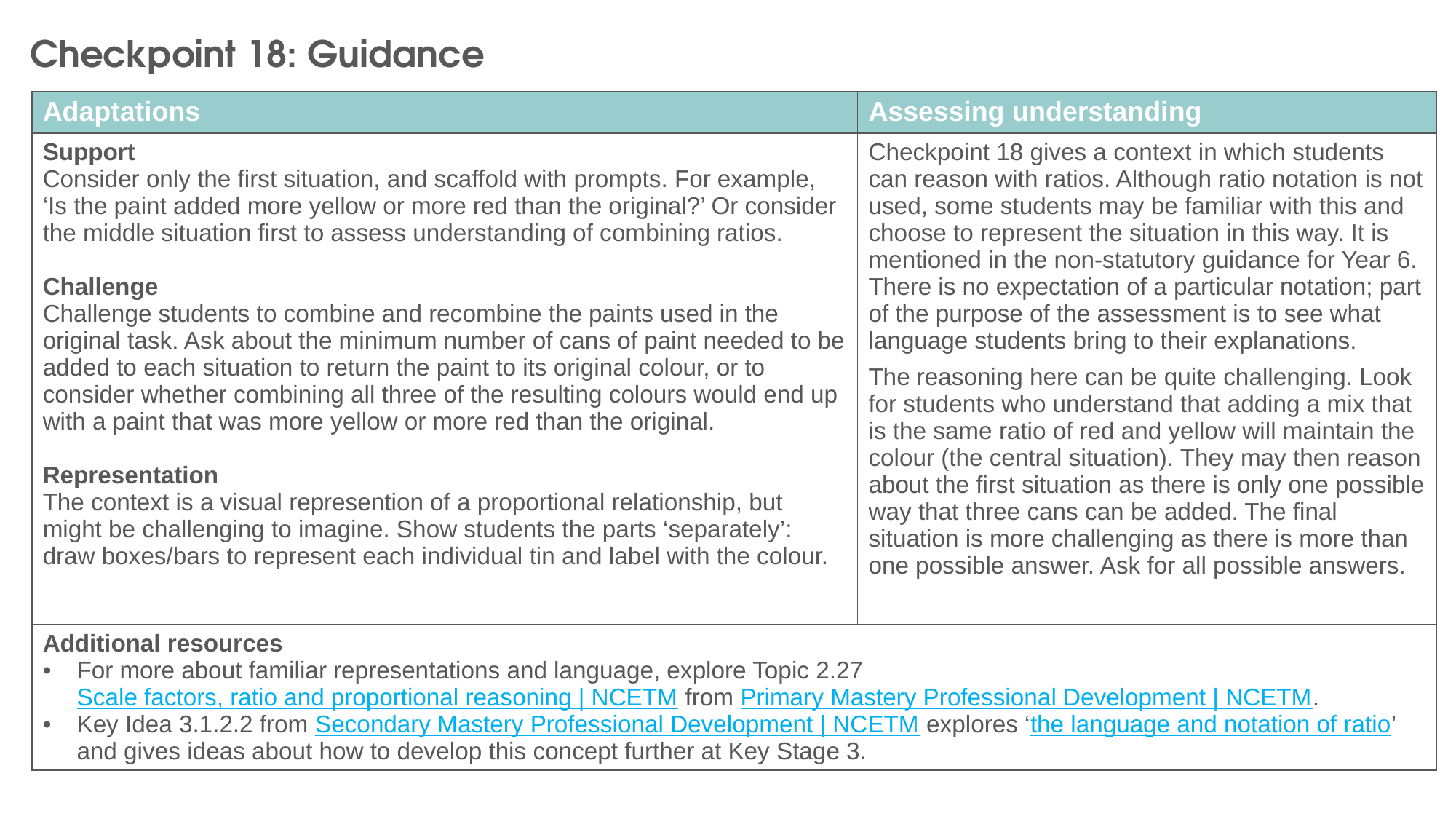

Checkpoint 18: Guidance
| Adaptations | Assessing understanding |
| --- | --- |
| Support Consider only the first situation, and scaffold with prompts. For example, ‘Is the paint added more yellow or more red than the original?’ Or consider the middle situation first to assess understanding of combining ratios. Challenge Challenge students to combine and recombine the paints used in the original task. Ask about the minimum number of cans of paint needed to be added to each situation to return the paint to its original colour, or to consider whether combining all three of the resulting colours would end up with a paint that was more yellow or more red than the original. Representation The context is a visual represention of a proportional relationship, but might be challenging to imagine. Show students the parts ‘separately’: draw boxes/bars to represent each individual tin and label with the colour. | Checkpoint 18 gives a context in which students can reason with ratios. Although ratio notation is not used, some students may be familiar with this and choose to represent the situation in this way. It is mentioned in the non-statutory guidance for Year 6. There is no expectation of a particular notation; part of the purpose of the assessment is to see what language students bring to their explanations. The reasoning here can be quite challenging. Look for students who understand that adding a mix that is the same ratio of red and yellow will maintain the colour (the central situation). They may then reason about the first situation as there is only one possible way that three cans can be added. The final situation is more challenging as there is more than one possible answer. Ask for all possible answers. |
| Additional resources For more about familiar representations and language, explore Topic 2.27 Scale factors, ratio and proportional reasoning | NCETM from Primary Mastery Professional Development | NCETM. Key Idea 3.1.2.2 from Secondary Mastery Professional Development | NCETM explores ‘the language and notation of ratio’ and gives ideas about how to develop this concept further at Key Stage 3. |  |